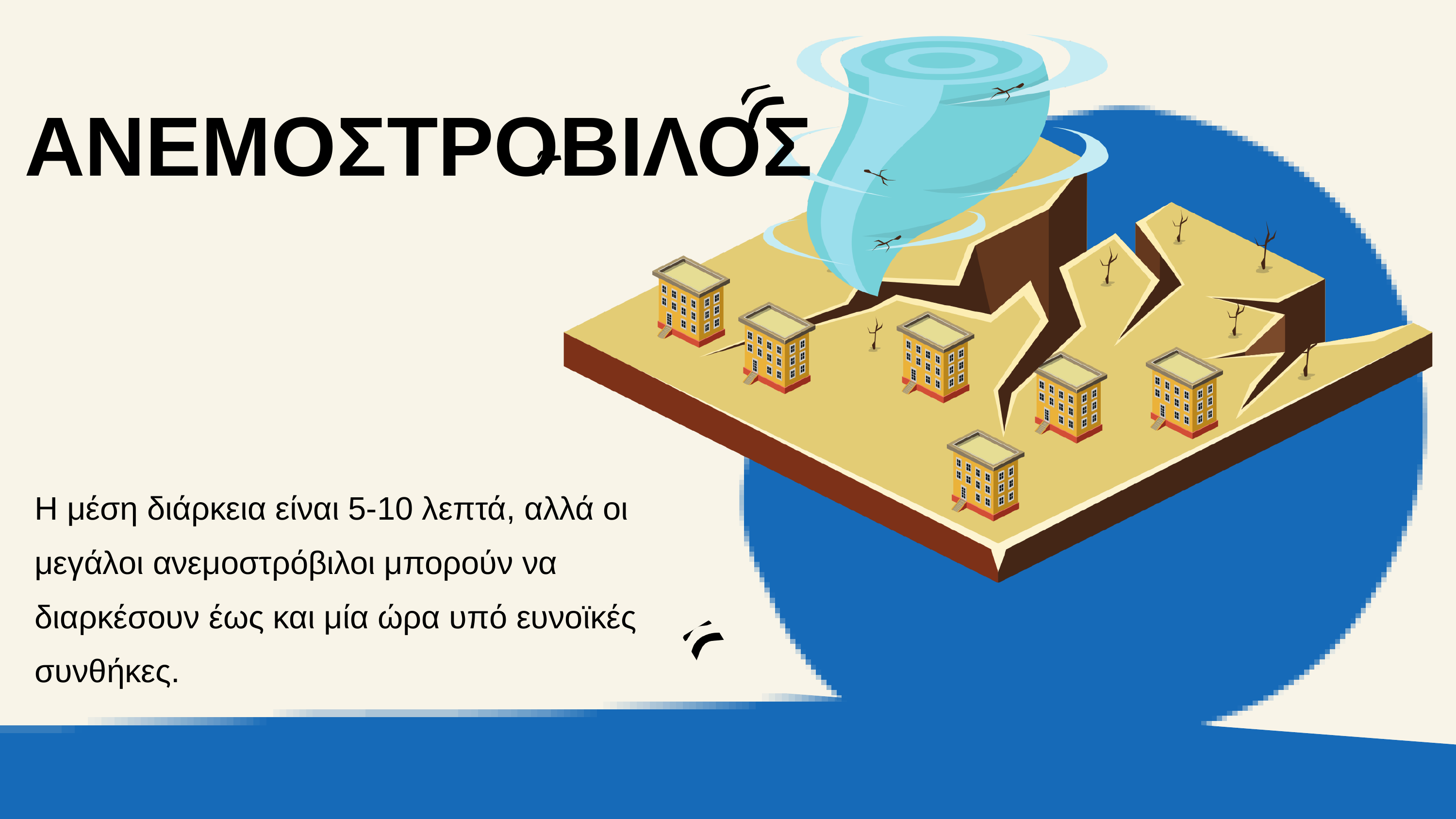

ΑΝΕΜΟΣΤΡΟΒΙΛΟΣ
Η μέση διάρκεια είναι 5-10 λεπτά, αλλά οι μεγάλοι ανεμοστρόβιλοι μπορούν να διαρκέσουν έως και μία ώρα υπό ευνοϊκές συνθήκες.